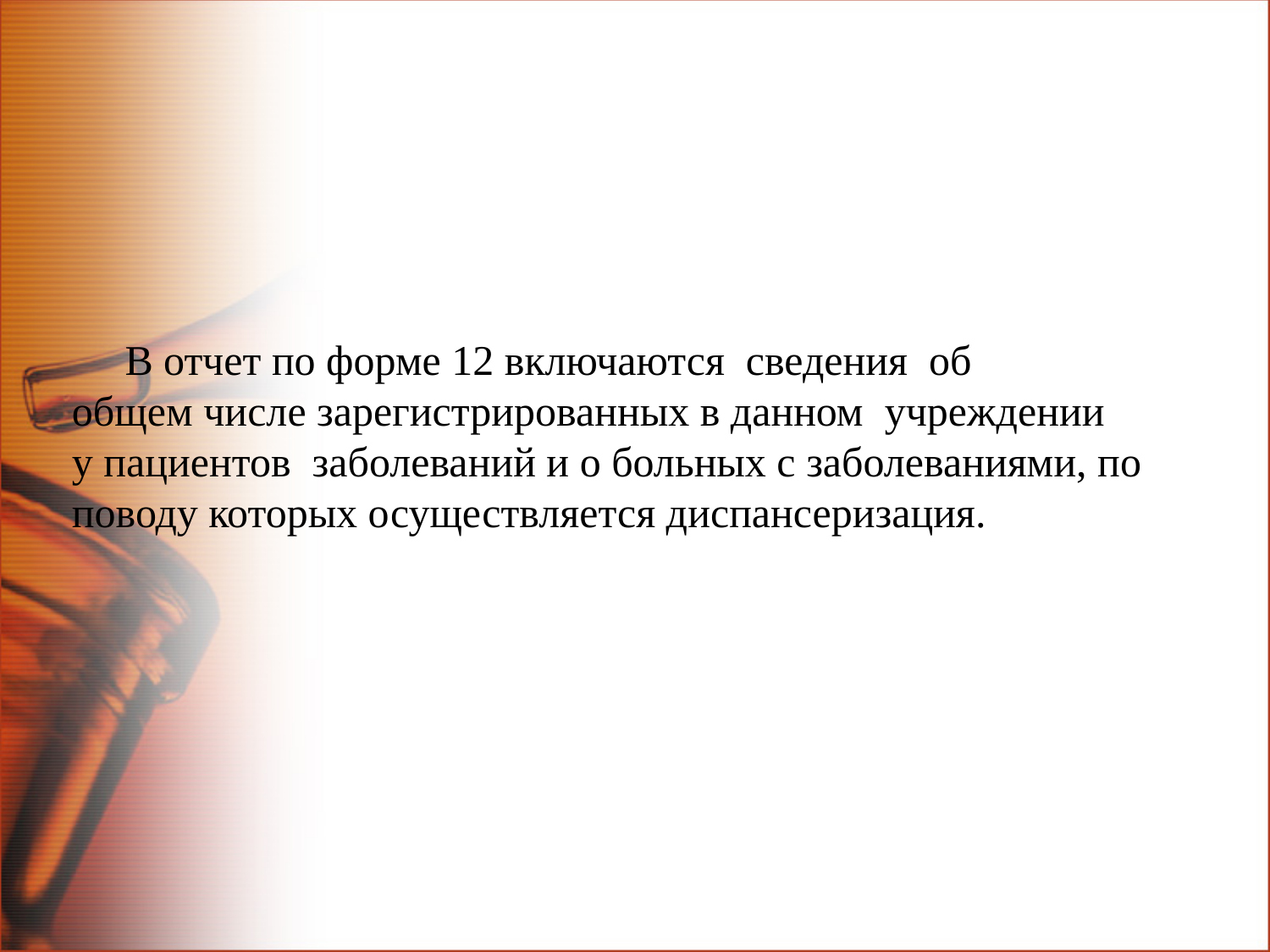

В отчет по форме 12 включаются  сведения  об
общем числе зарегистрированных в данном  учреждении
у пациентов  заболеваний и о больных с заболеваниями, по
поводу которых осуществляется диспансеризация.